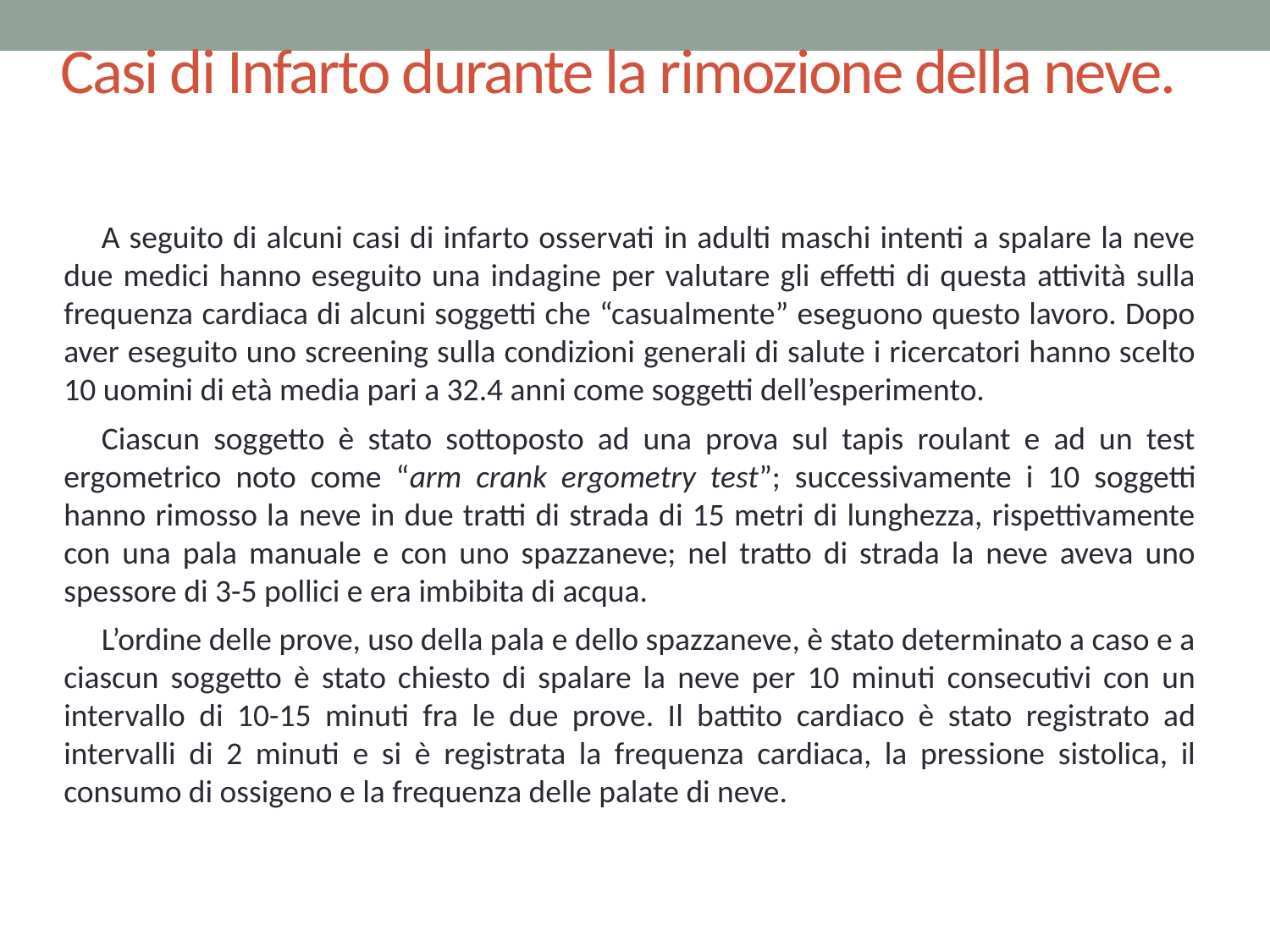

# Casi di Infarto durante la rimozione della neve.
A seguito di alcuni casi di infarto osservati in adulti maschi intenti a spalare la neve due medici hanno eseguito una indagine per valutare gli effetti di questa attività sulla frequenza cardiaca di alcuni soggetti che “casualmente” eseguono questo lavoro. Dopo aver eseguito uno screening sulla condizioni generali di salute i ricercatori hanno scelto 10 uomini di età media pari a 32.4 anni come soggetti dell’esperimento.
Ciascun soggetto è stato sottoposto ad una prova sul tapis roulant e ad un test ergometrico noto come “arm crank ergometry test”; successivamente i 10 soggetti hanno rimosso la neve in due tratti di strada di 15 metri di lunghezza, rispettivamente con una pala manuale e con uno spazzaneve; nel tratto di strada la neve aveva uno spessore di 3-5 pollici e era imbibita di acqua.
L’ordine delle prove, uso della pala e dello spazzaneve, è stato determinato a caso e a ciascun soggetto è stato chiesto di spalare la neve per 10 minuti consecutivi con un intervallo di 10-15 minuti fra le due prove. Il battito cardiaco è stato registrato ad intervalli di 2 minuti e si è registrata la frequenza cardiaca, la pressione sistolica, il consumo di ossigeno e la frequenza delle palate di neve.